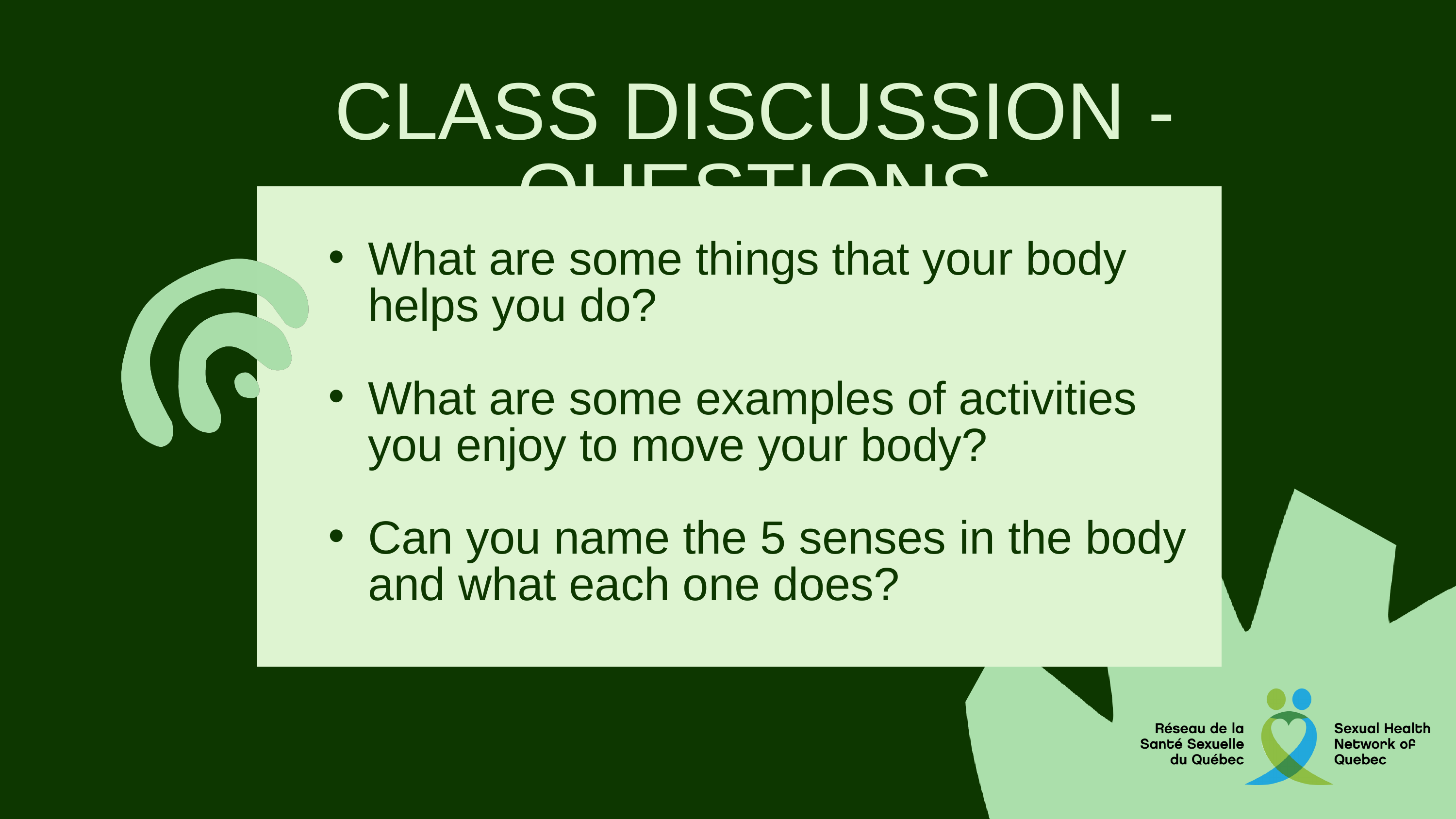

CLASS DISCUSSION - QUESTIONS

What are some things that your body helps you do?

What are some examples of activities you enjoy to move your body?

Can you name the 5 senses in the body and what each one does?